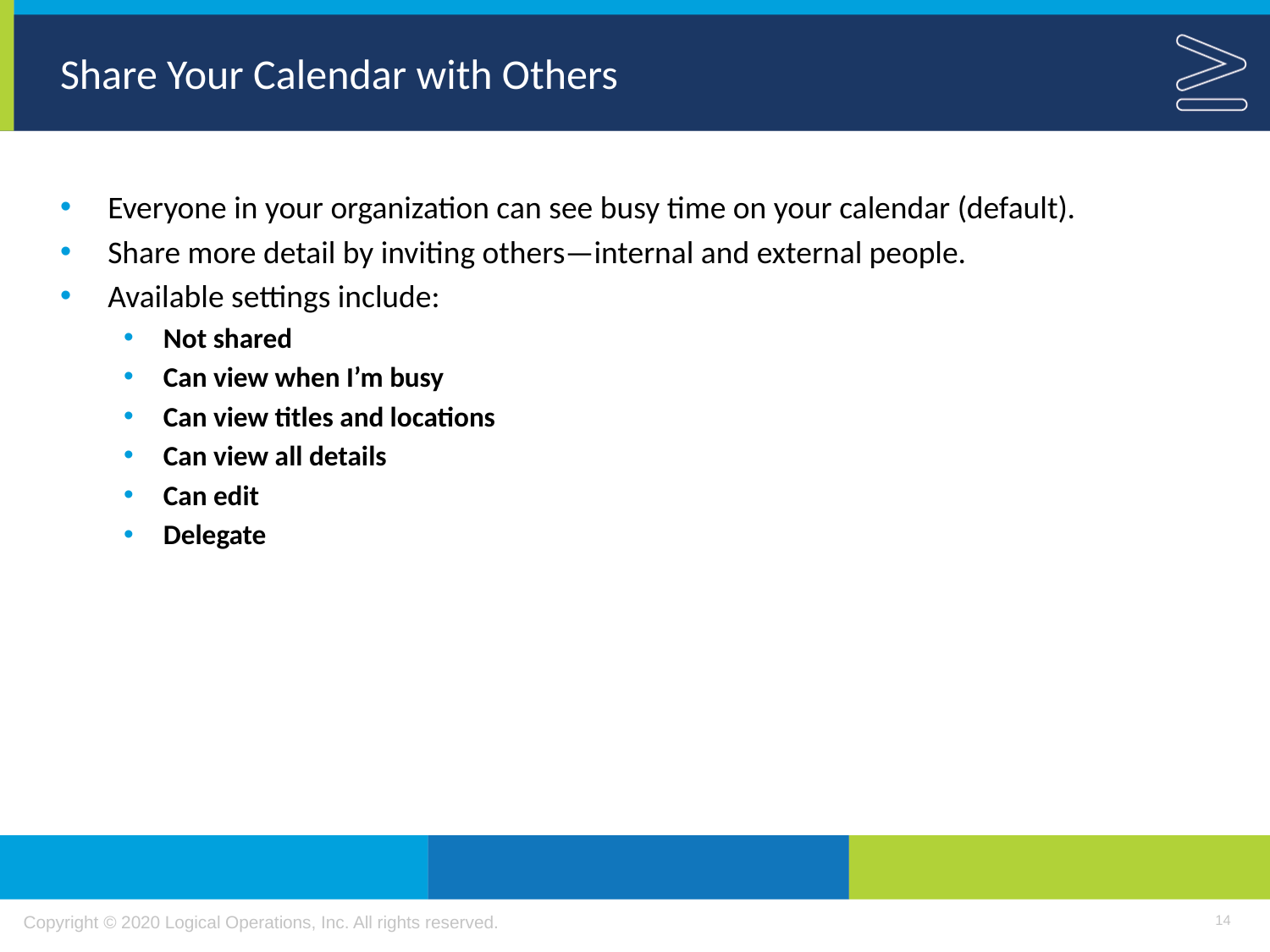

# Share Your Calendar with Others
Everyone in your organization can see busy time on your calendar (default).
Share more detail by inviting others—internal and external people.
Available settings include:
Not shared
Can view when I’m busy
Can view titles and locations
Can view all details
Can edit
Delegate

14